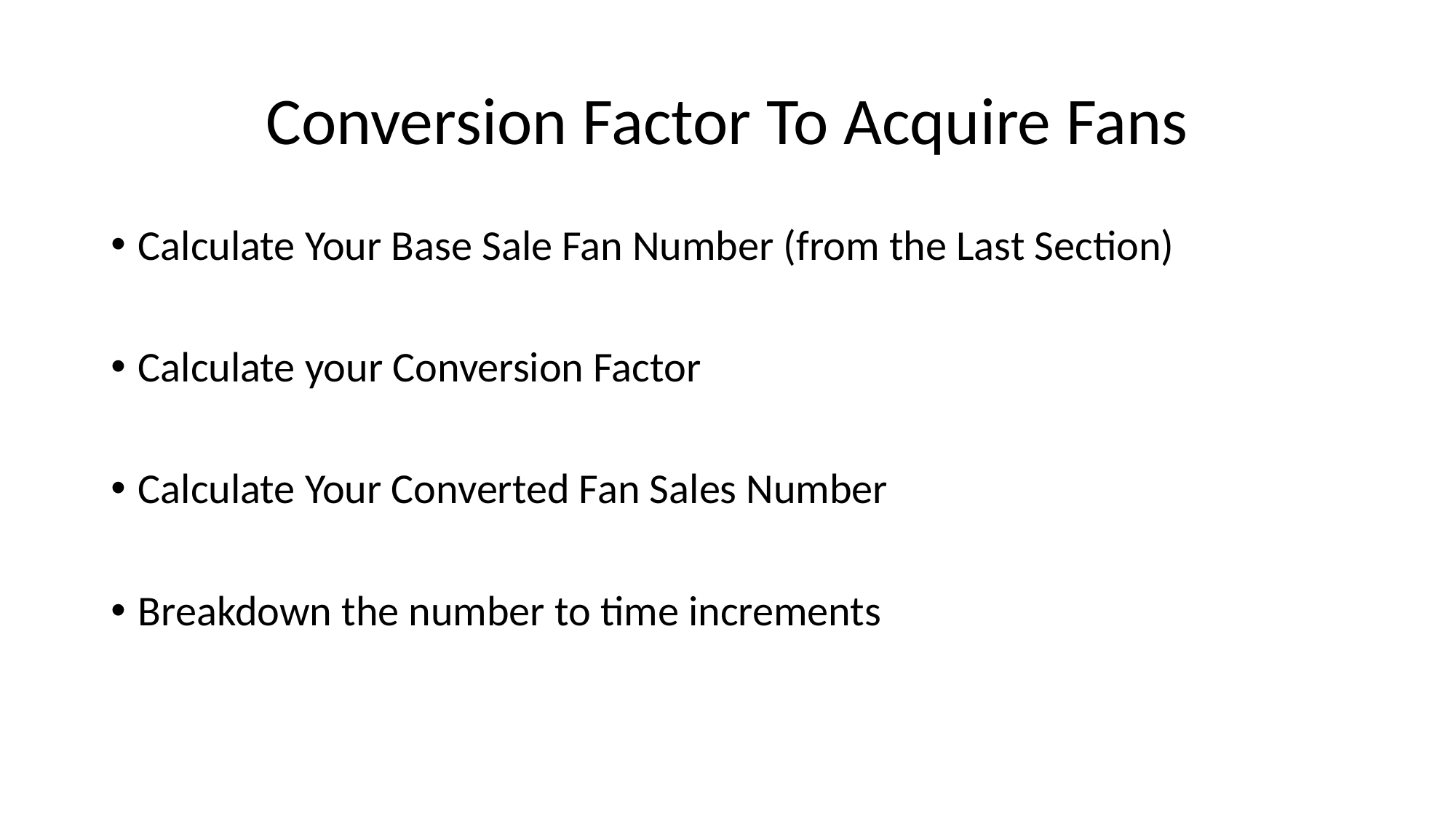

# Conversion Factor To Acquire Fans
Calculate Your Base Sale Fan Number (from the Last Section)

Calculate your Conversion Factor

Calculate Your Converted Fan Sales Number

Breakdown the number to time increments